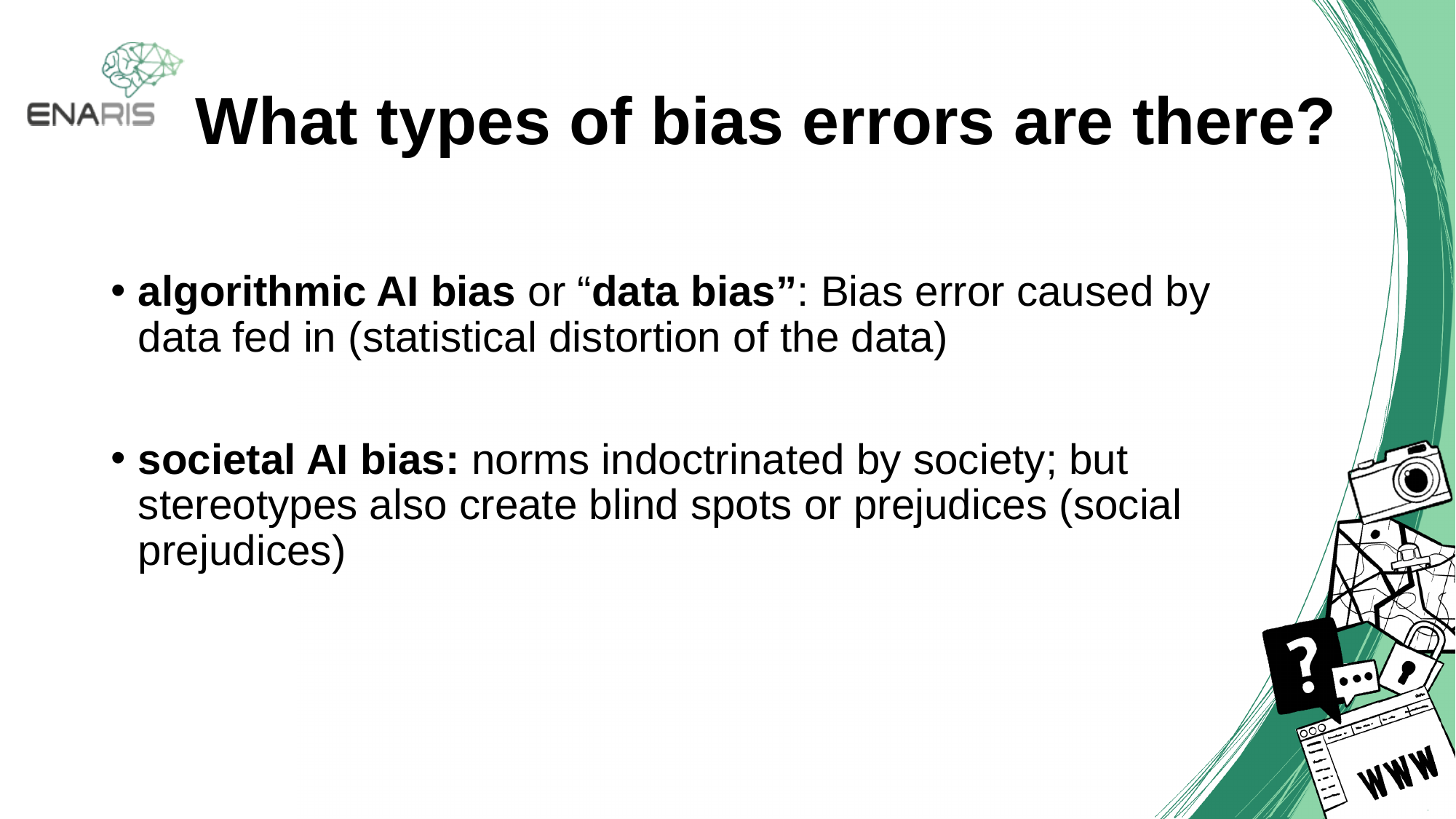

# What types of bias errors are there?
algorithmic AI bias or “data bias”: Bias error caused by data fed in (statistical distortion of the data)

societal AI bias: norms indoctrinated by society; but stereotypes also create blind spots or prejudices (social prejudices)